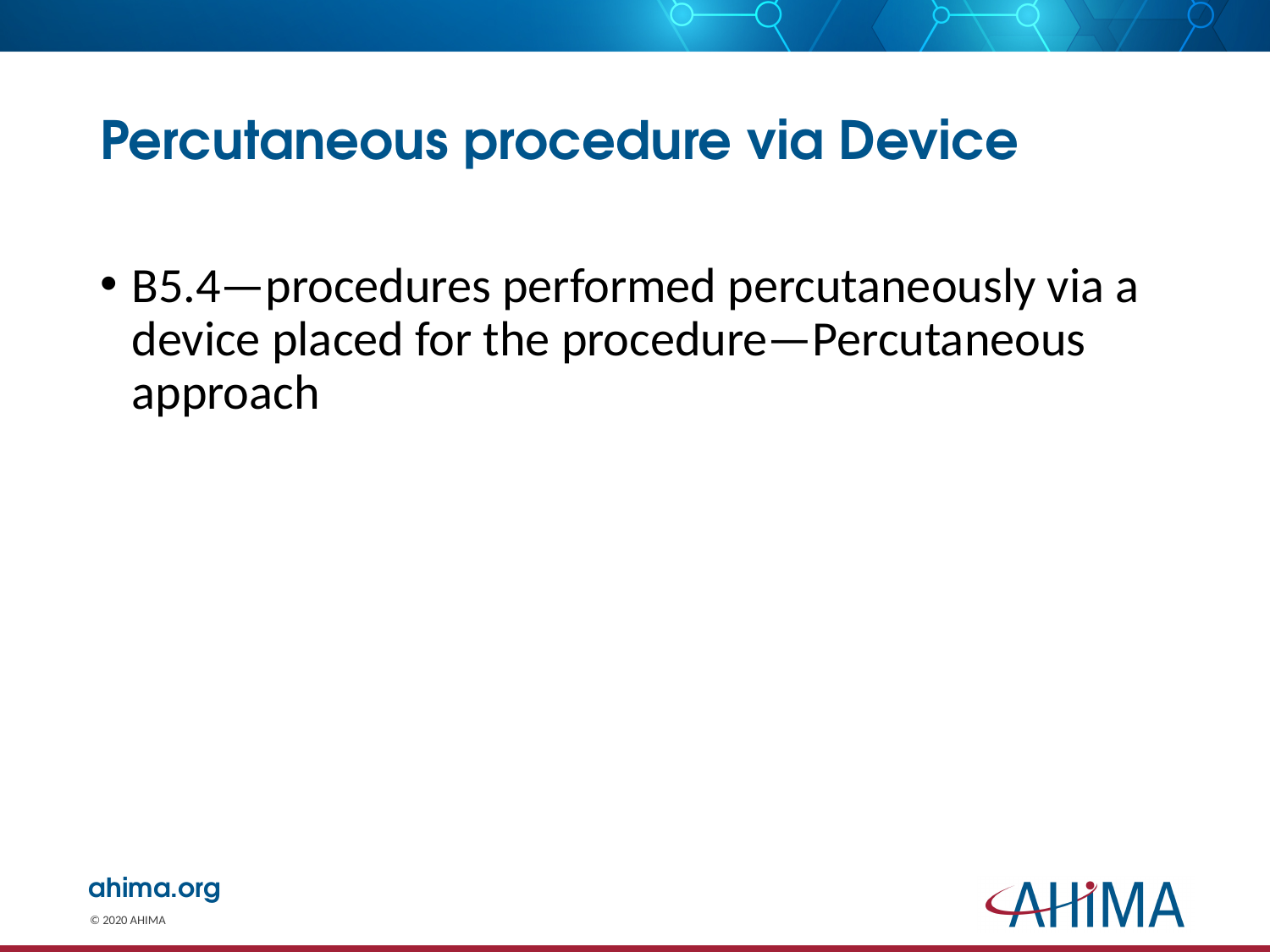

# Percutaneous procedure via Device
B5.4—procedures performed percutaneously via a device placed for the procedure—Percutaneous approach